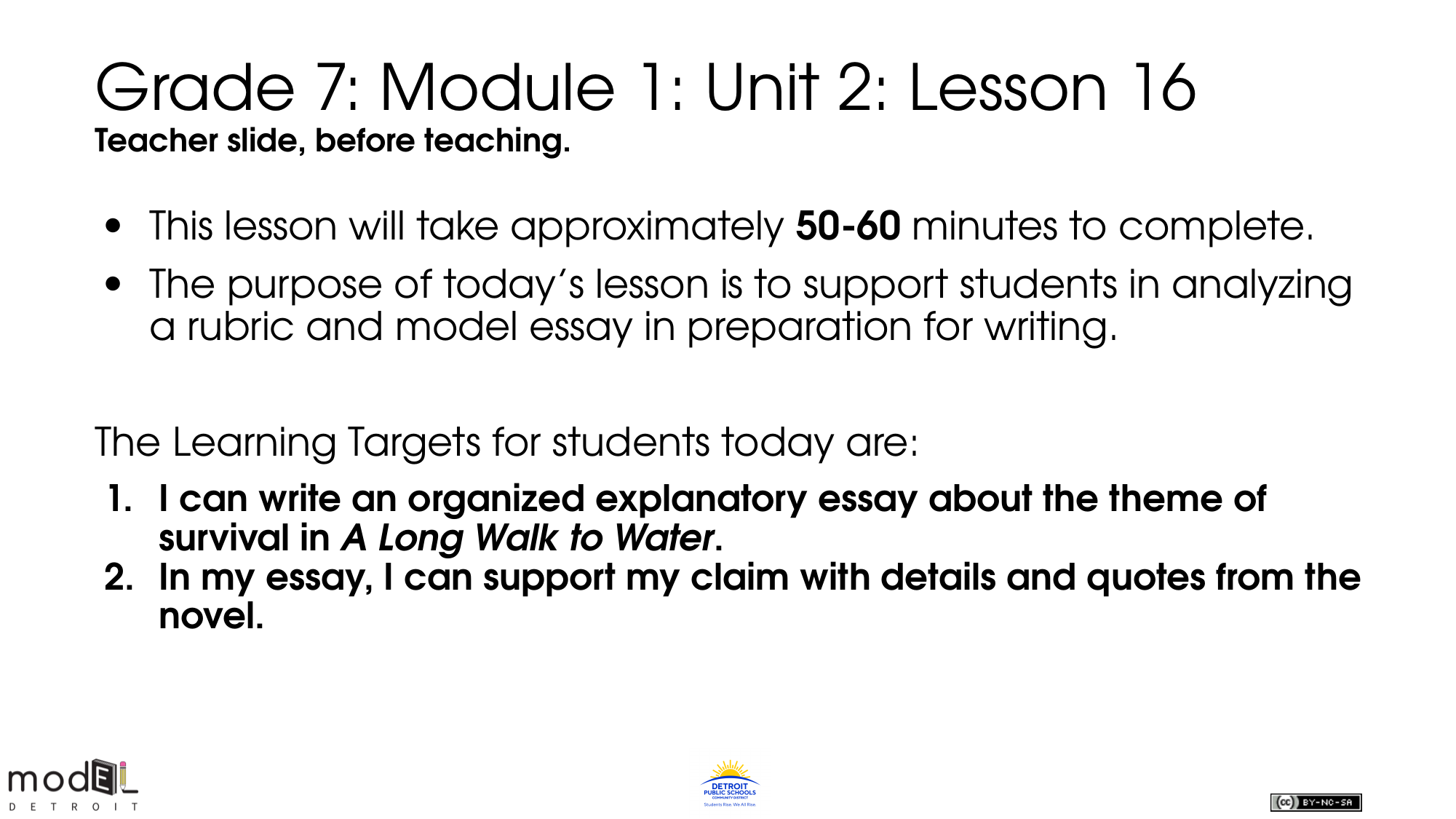

# Grade 7: Module 1: Unit 2: Lesson 16
Teacher slide, before teaching.
This lesson will take approximately 50-60 minutes to complete.
The purpose of today’s lesson is to support students in analyzing a rubric and model essay in preparation for writing.

The Learning Targets for students today are:
I can write an organized explanatory essay about the theme of survival in A Long Walk to Water.
In my essay, I can support my claim with details and quotes from the novel.